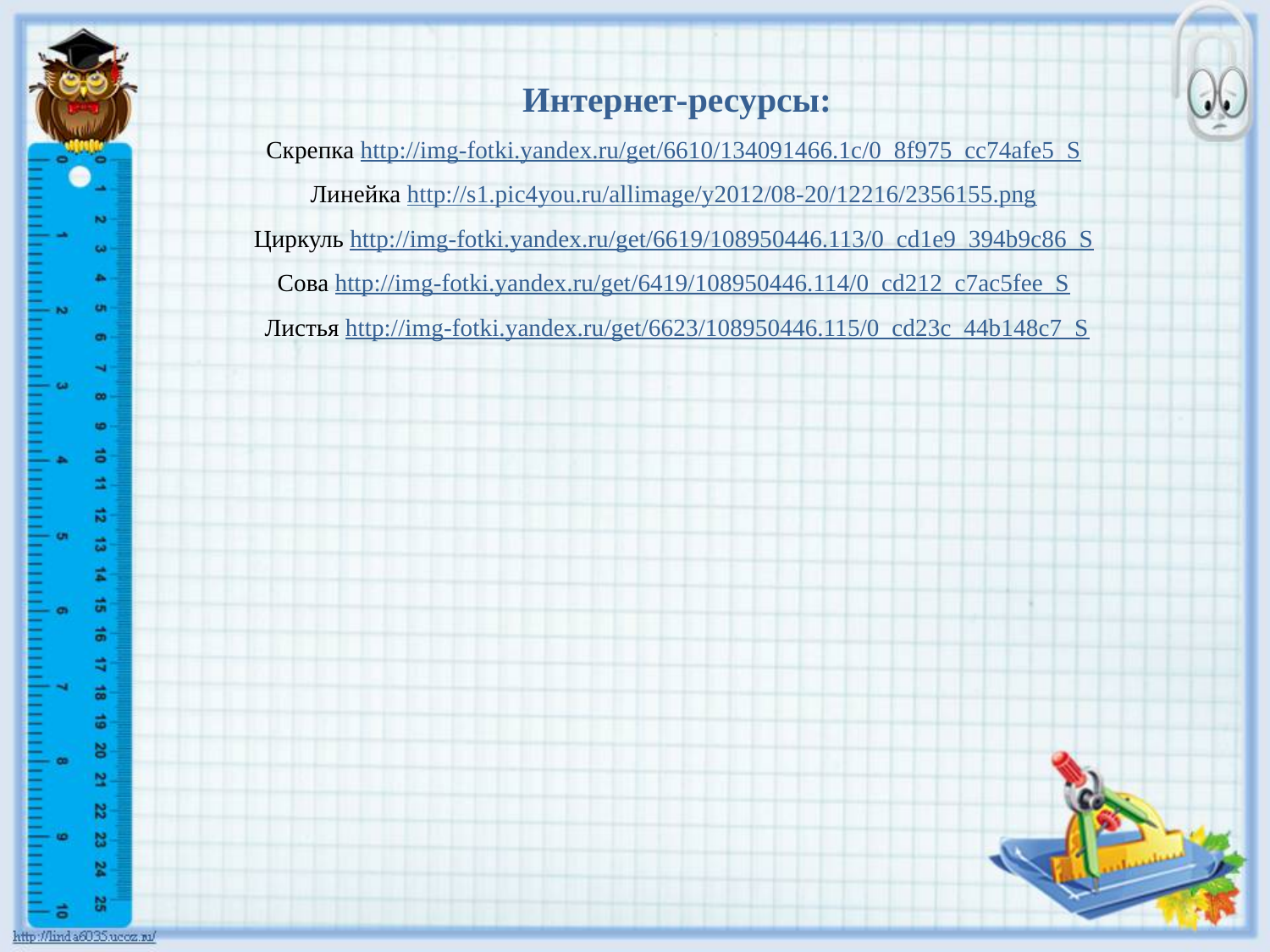

Интернет-ресурсы:
Скрепка http://img-fotki.yandex.ru/get/6610/134091466.1c/0_8f975_cc74afe5_S
Линейка http://s1.pic4you.ru/allimage/y2012/08-20/12216/2356155.png
Циркуль http://img-fotki.yandex.ru/get/6619/108950446.113/0_cd1e9_394b9c86_S
Сова http://img-fotki.yandex.ru/get/6419/108950446.114/0_cd212_c7ac5fee_S
Листья http://img-fotki.yandex.ru/get/6623/108950446.115/0_cd23c_44b148c7_S